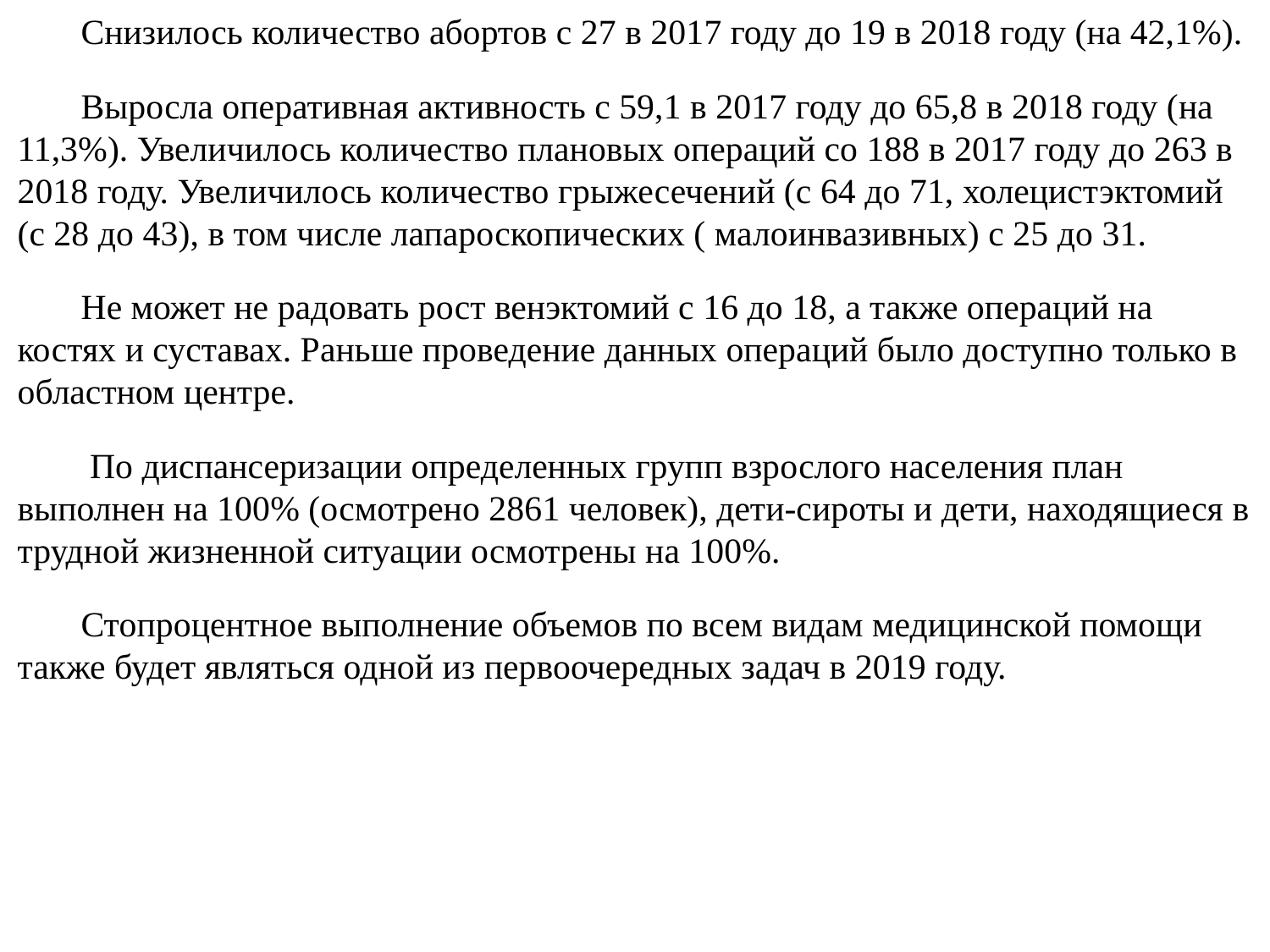

Снизилось количество абортов с 27 в 2017 году до 19 в 2018 году (на 42,1%).
Выросла оперативная активность с 59,1 в 2017 году до 65,8 в 2018 году (на 11,3%). Увеличилось количество плановых операций со 188 в 2017 году до 263 в 2018 году. Увеличилось количество грыжесечений (с 64 до 71, холецистэктомий (с 28 до 43), в том числе лапароскопических ( малоинвазивных) с 25 до 31.
Не может не радовать рост венэктомий с 16 до 18, а также операций на костях и суставах. Раньше проведение данных операций было доступно только в областном центре.
 По диспансеризации определенных групп взрослого населения план выполнен на 100% (осмотрено 2861 человек), дети-сироты и дети, находящиеся в трудной жизненной ситуации осмотрены на 100%.
Стопроцентное выполнение объемов по всем видам медицинской помощи также будет являться одной из первоочередных задач в 2019 году.